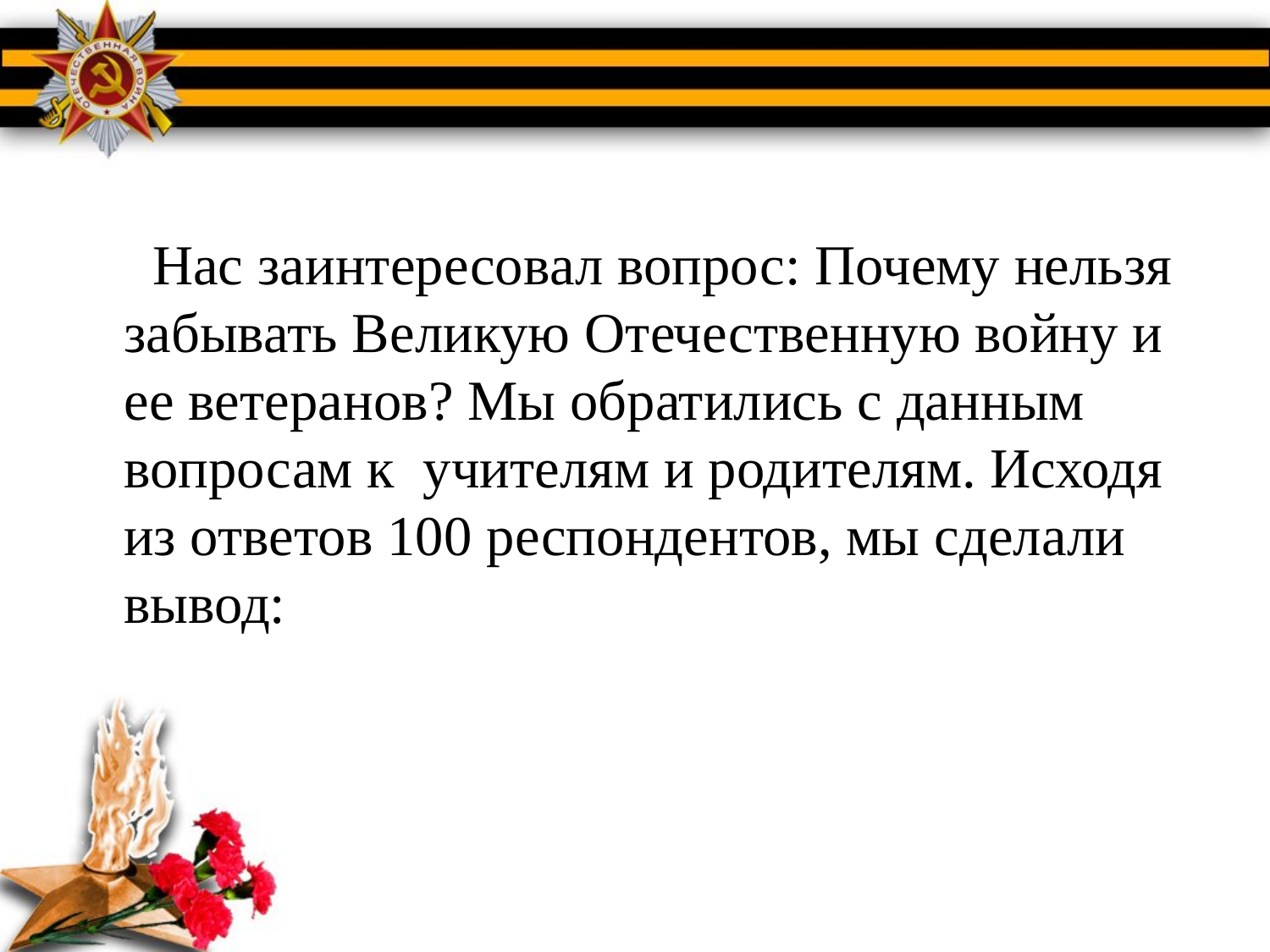

#
      Нас заинтересовал вопрос: Почему нельзя забывать Великую Отечественную войну и ее ветеранов? Мы обратились с данным вопросам к  учителям и родителям. Исходя из ответов 100 респондентов, мы сделали вывод: